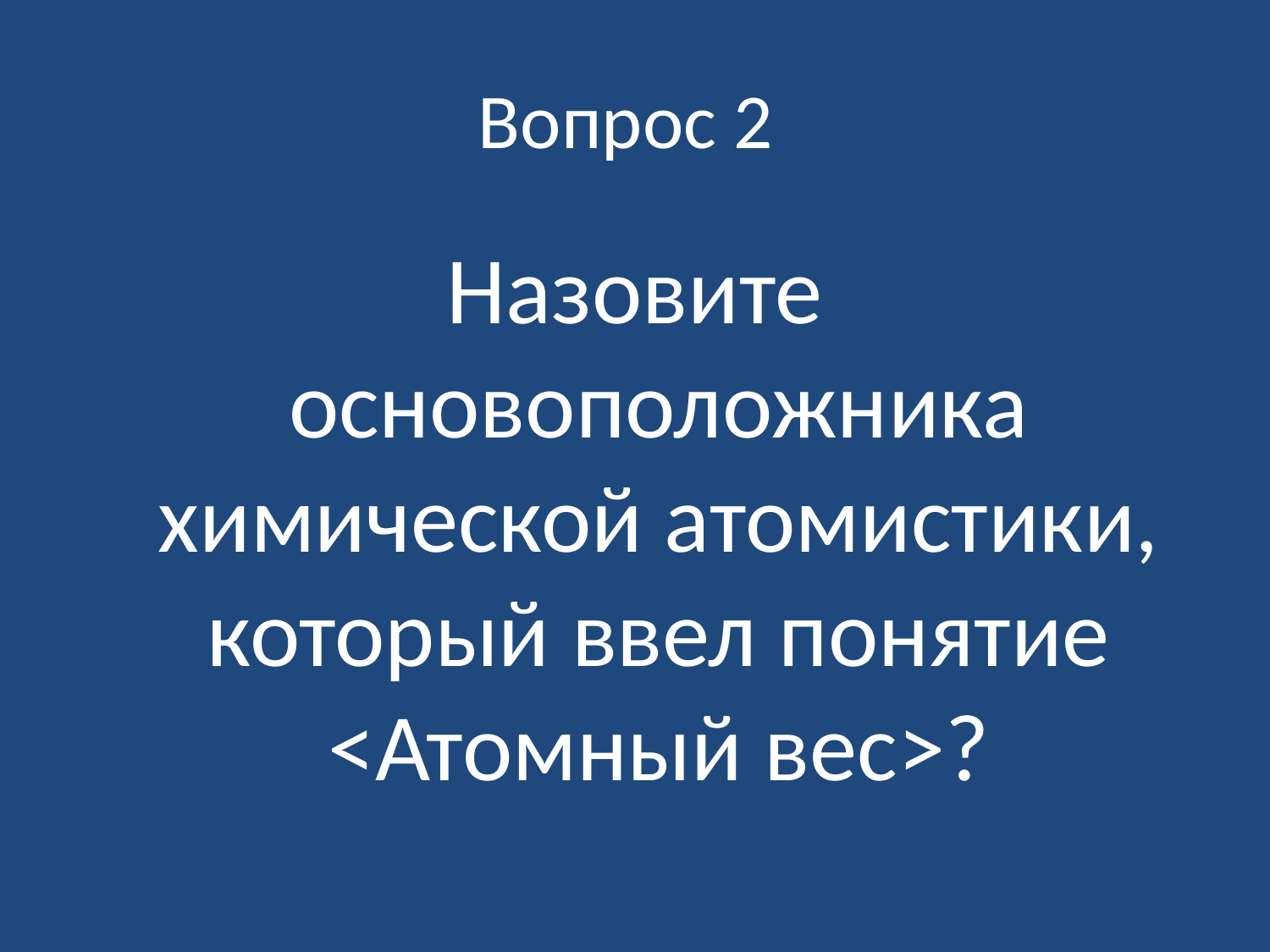

# Вопрос 2
Назовите основоположника химической атомистики, который ввел понятие <Атомный вес>?